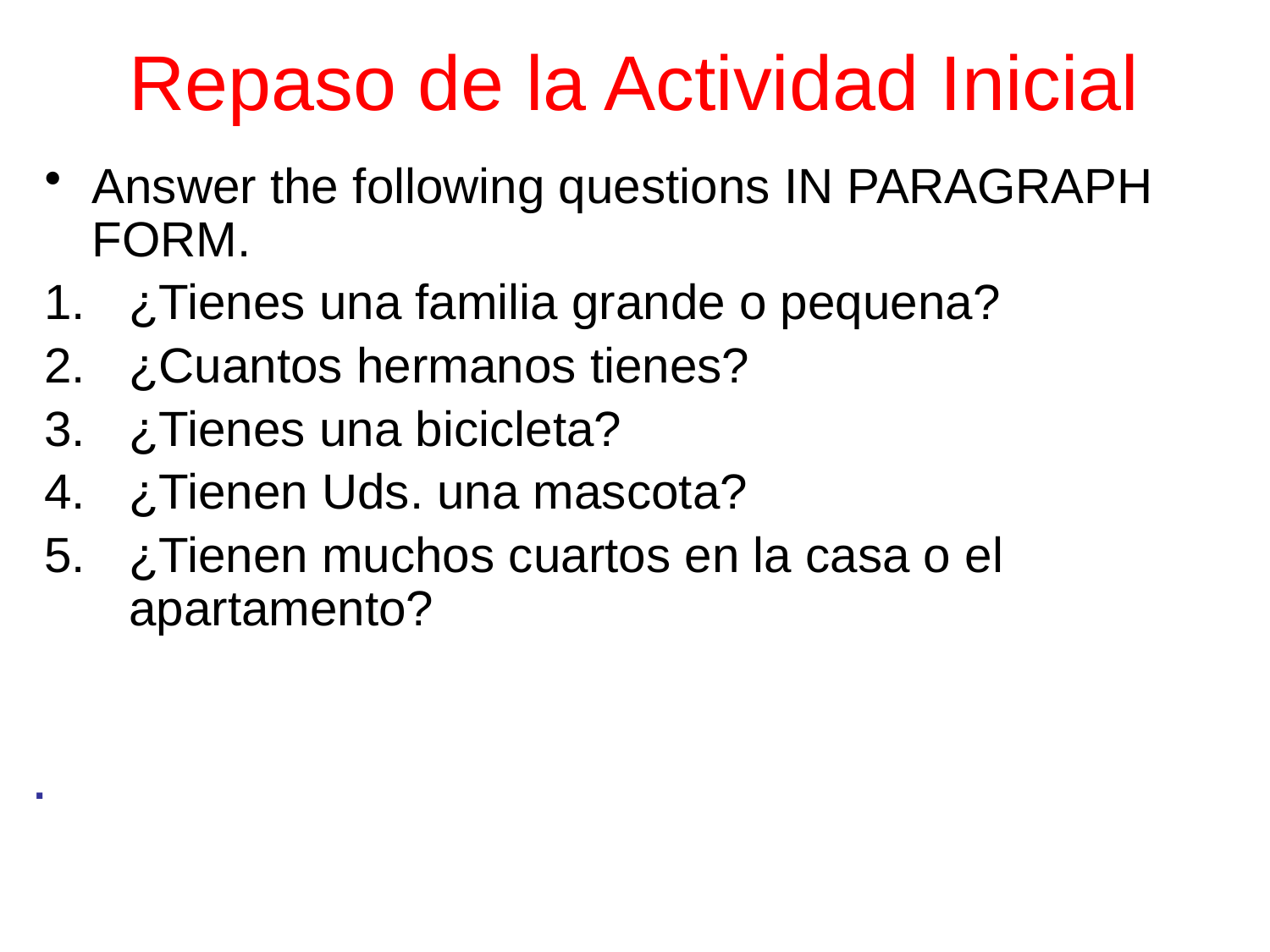

# Repaso de la Actividad Inicial
Answer the following questions IN PARAGRAPH FORM.
¿Tienes una familia grande o pequena?
¿Cuantos hermanos tienes?
¿Tienes una bicicleta?
¿Tienen Uds. una mascota?
¿Tienen muchos cuartos en la casa o el apartamento?
.